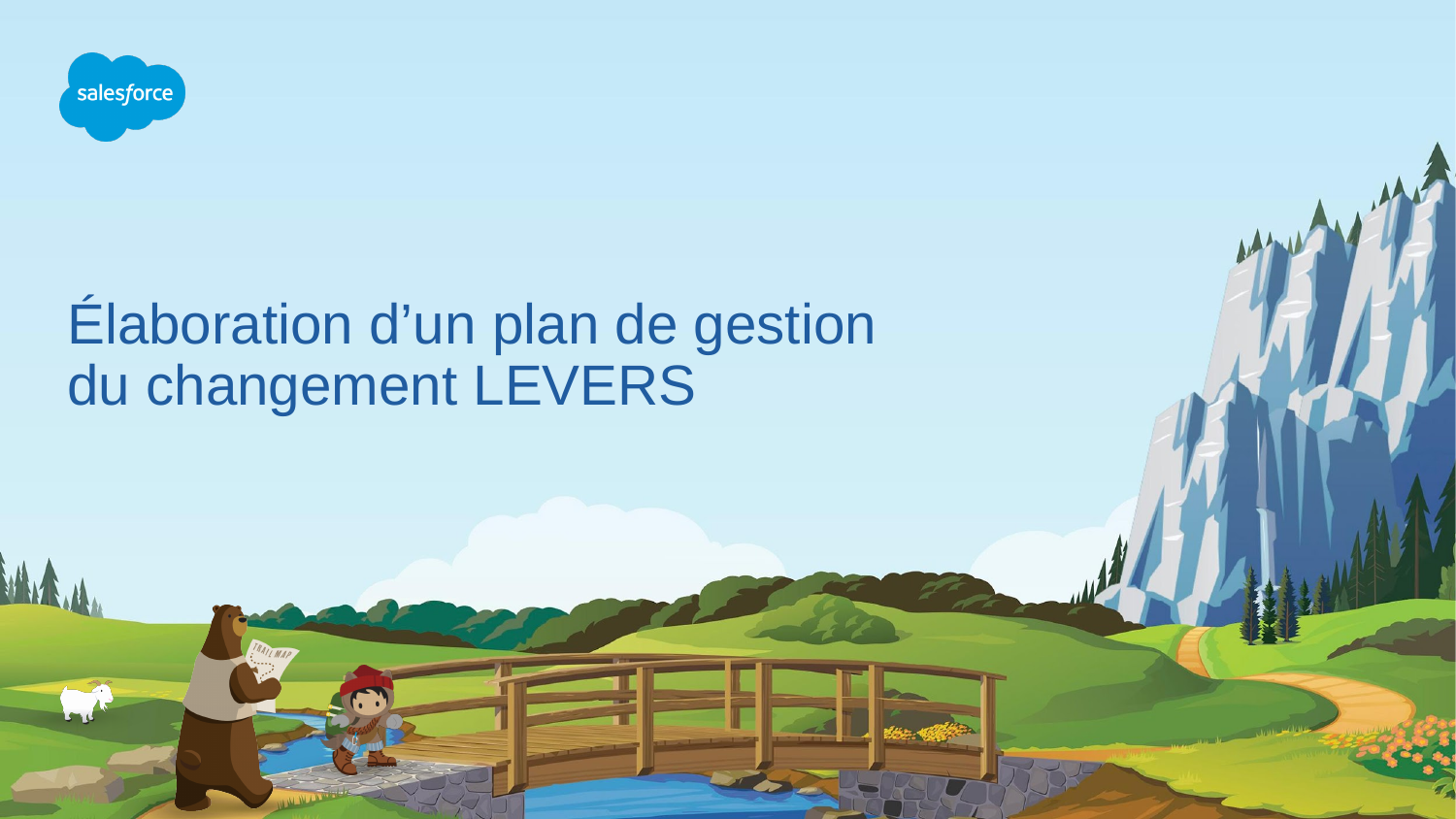

# Élaboration d’un plan de gestion du changement LEVERS